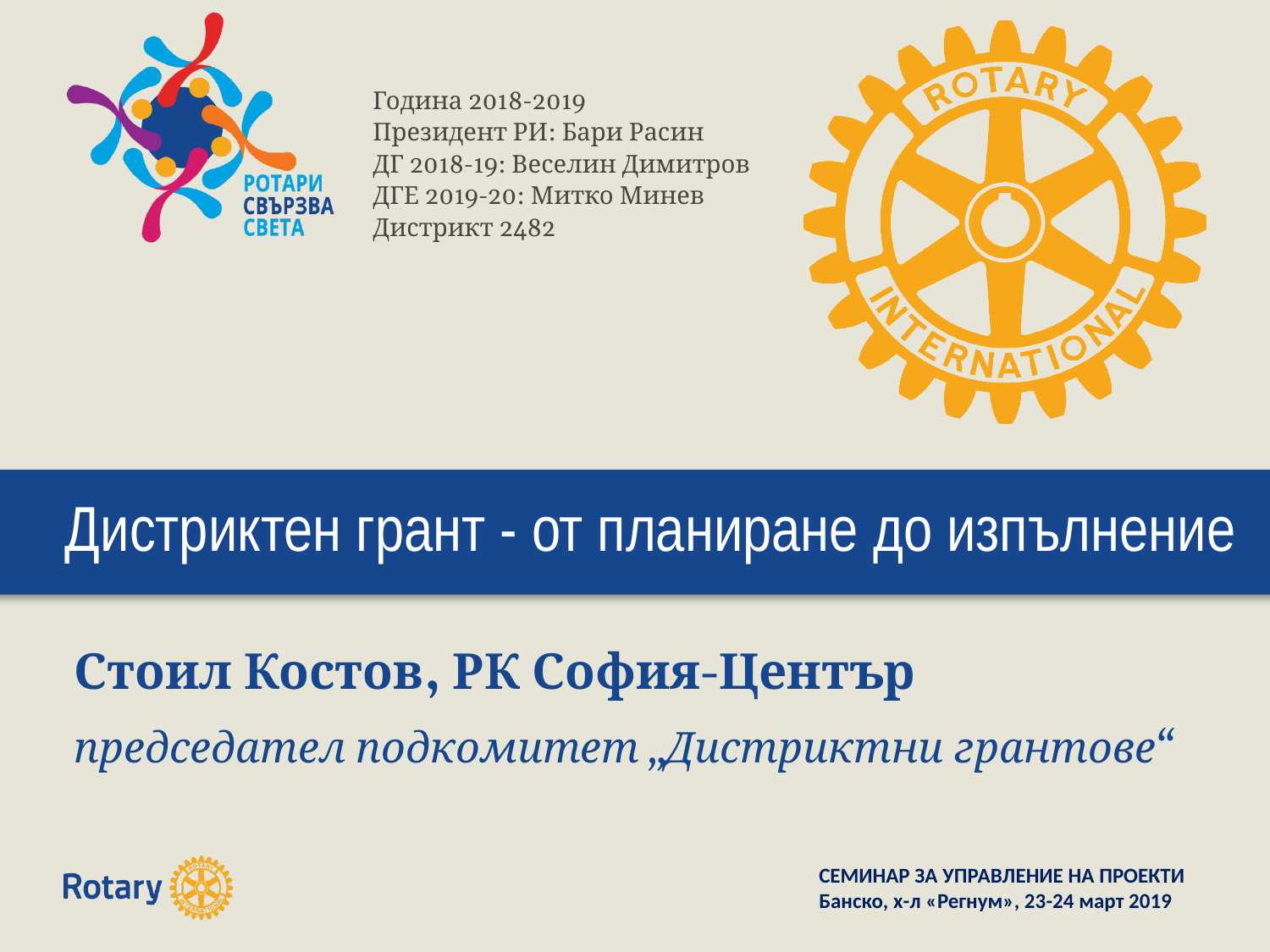

# Дистриктен грант - от планиране до изпълнение
Стоил Костов, РК София-Център
председател подкомитет „Дистриктни грантове“